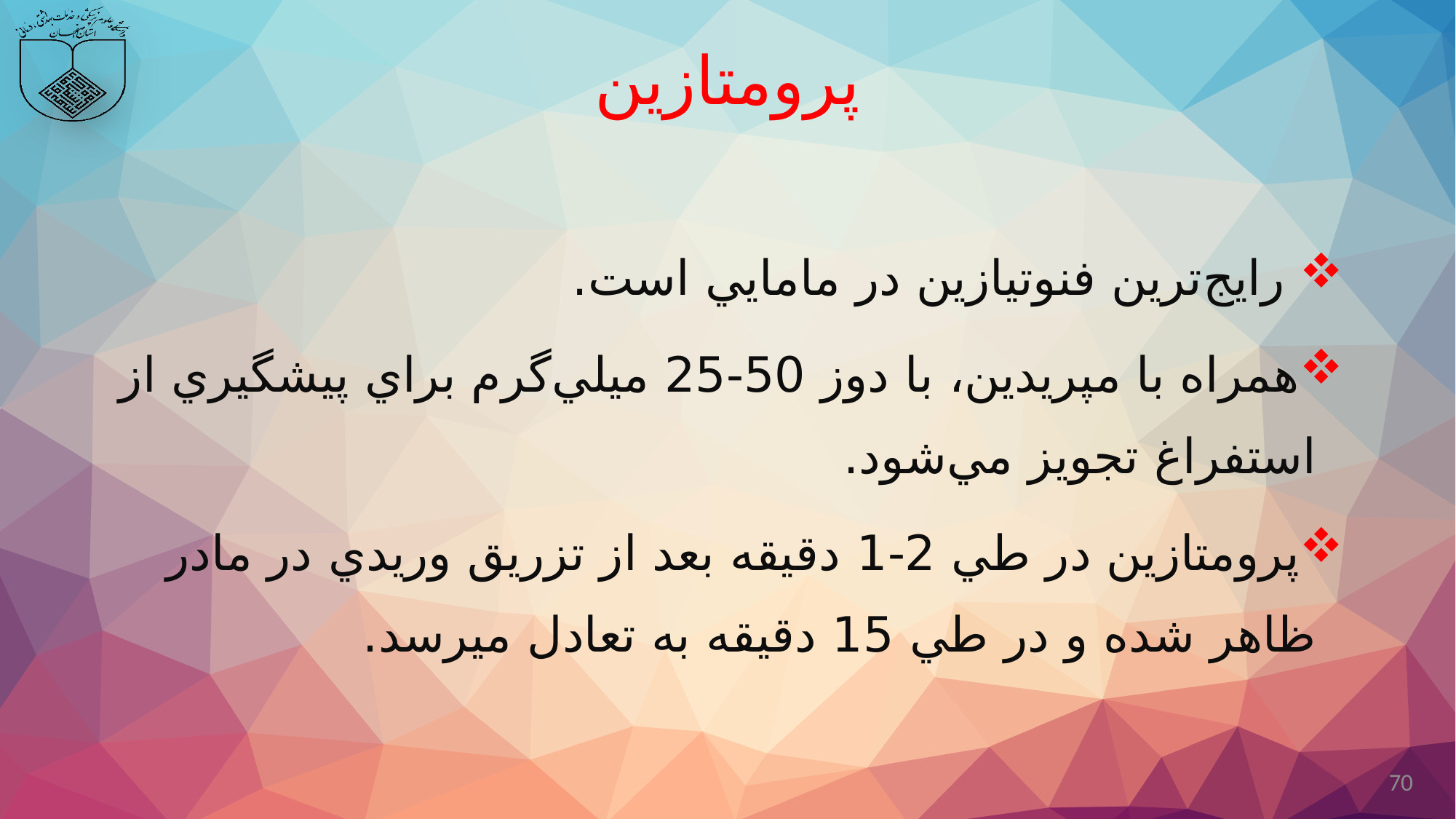

# پرومتازين
 رايج‌ترين فنوتيازين در مامايي است.
همراه با مپريدين، با دوز 50-25 ميلي‌گرم براي پيشگيري از استفراغ تجويز مي‌شود.
پرومتازين در طي 2-1 دقيقه بعد از تزريق وريدي در مادر ظاهر شده و در طي 15 دقيقه به تعادل میرسد.
70